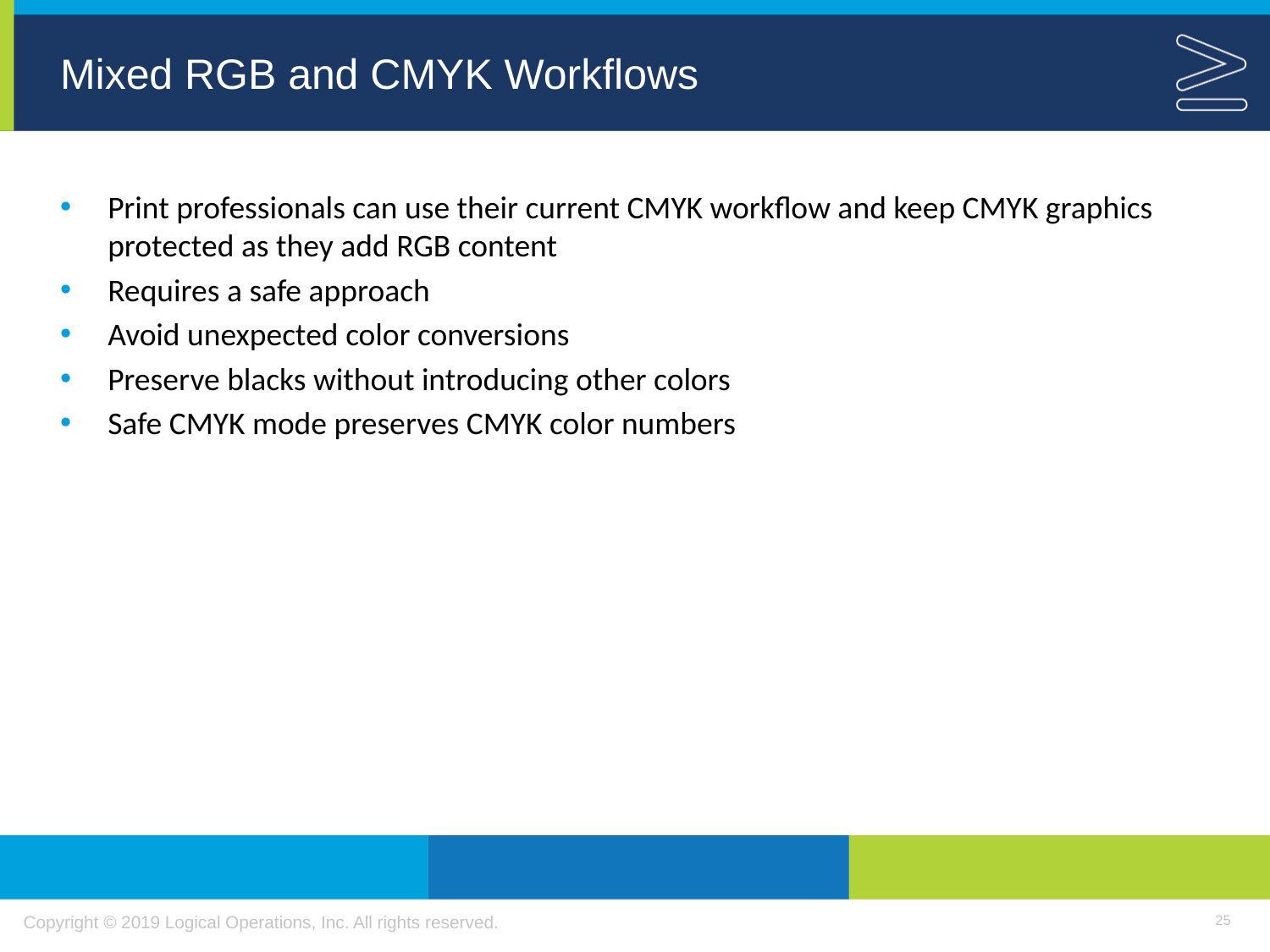

# Mixed RGB and CMYK Workflows
Print professionals can use their current CMYK workflow and keep CMYK graphics protected as they add RGB content
Requires a safe approach
Avoid unexpected color conversions
Preserve blacks without introducing other colors
Safe CMYK mode preserves CMYK color numbers
25